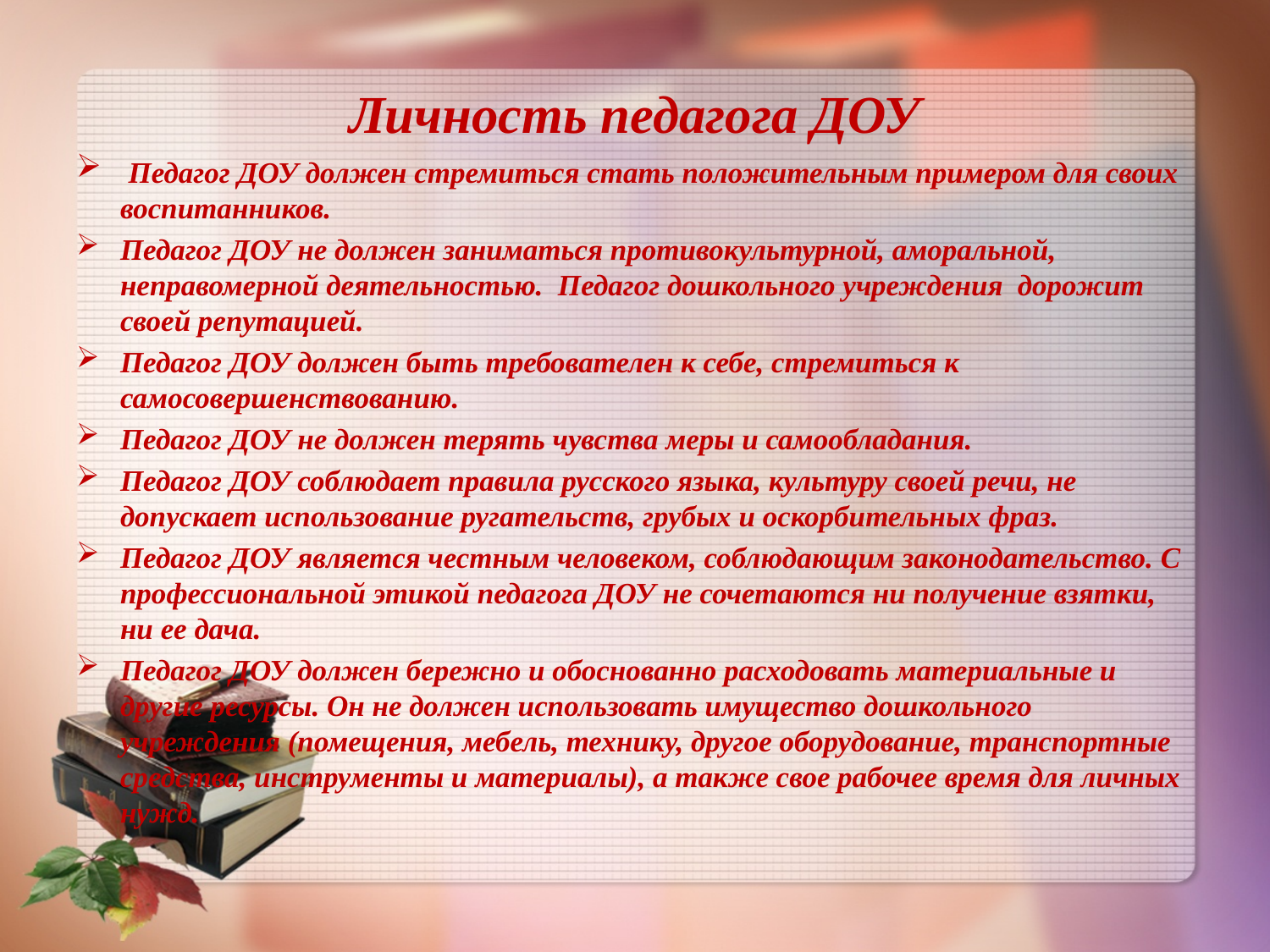

Личность педагога ДОУ
 Педагог ДОУ должен стремиться стать положительным примером для своих воспитанников.
Педагог ДОУ не должен заниматься противокультурной, аморальной, неправомерной деятельностью.  Педагог дошкольного учреждения  дорожит своей репутацией.
Педагог ДОУ должен быть требователен к себе, стремиться к самосовершенствованию.
Педагог ДОУ не должен терять чувства меры и самообладания.
Педагог ДОУ соблюдает правила русского языка, культуру своей речи, не допускает использование ругательств, грубых и оскорбительных фраз.
Педагог ДОУ является честным человеком, соблюдающим законодательство. С профессиональной этикой педагога ДОУ не сочетаются ни получение взятки, ни ее дача.
Педагог ДОУ должен бережно и обоснованно расходовать материальные и другие ресурсы. Он не должен использовать имущество дошкольного учреждения (помещения, мебель, технику, другое оборудование, транспортные средства, инструменты и материалы), а также свое рабочее время для личных нужд.